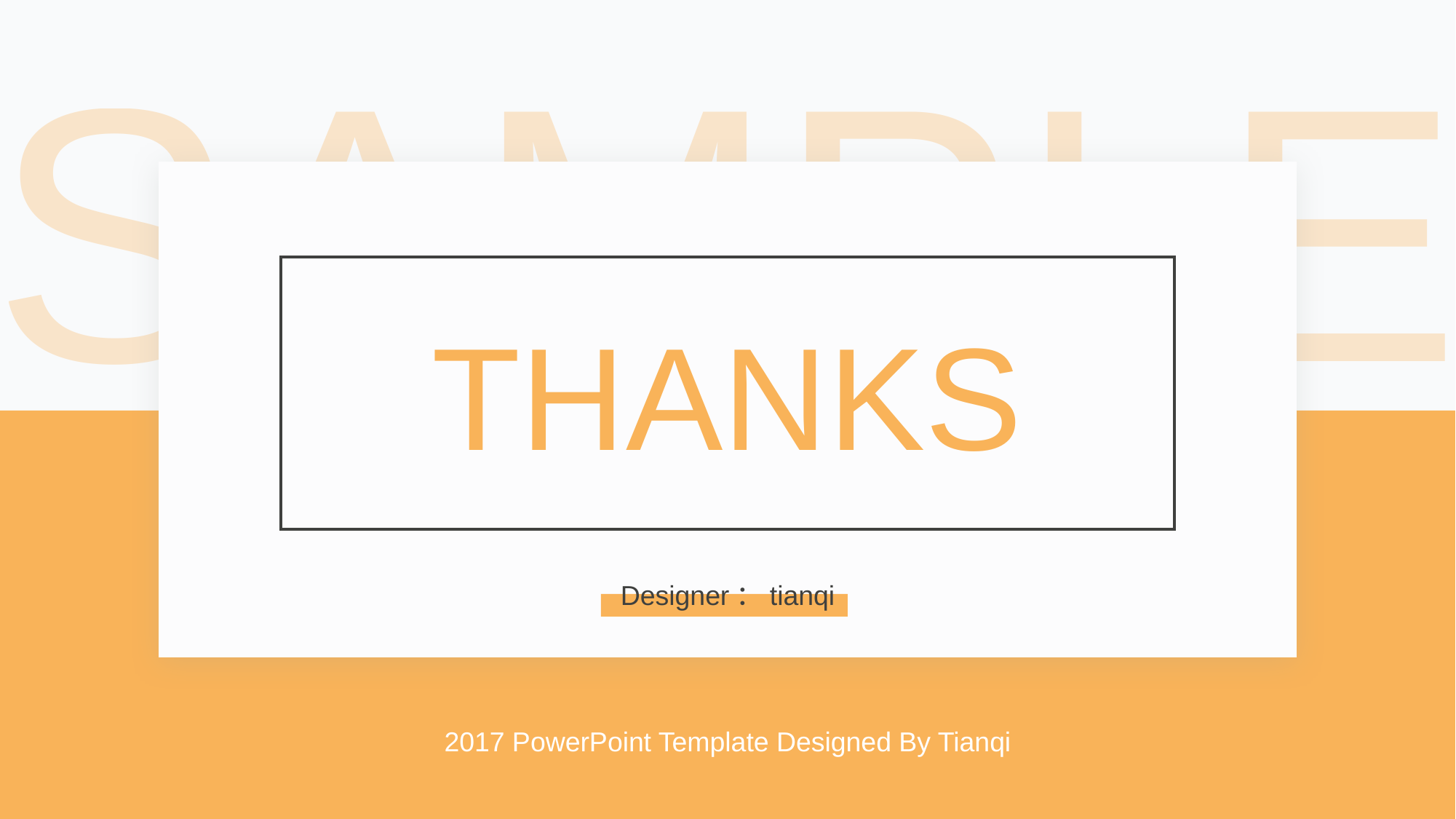

SAMPLE

THANKS

Designer：tianqi

2017 PowerPoint Template Designed By Tianqi